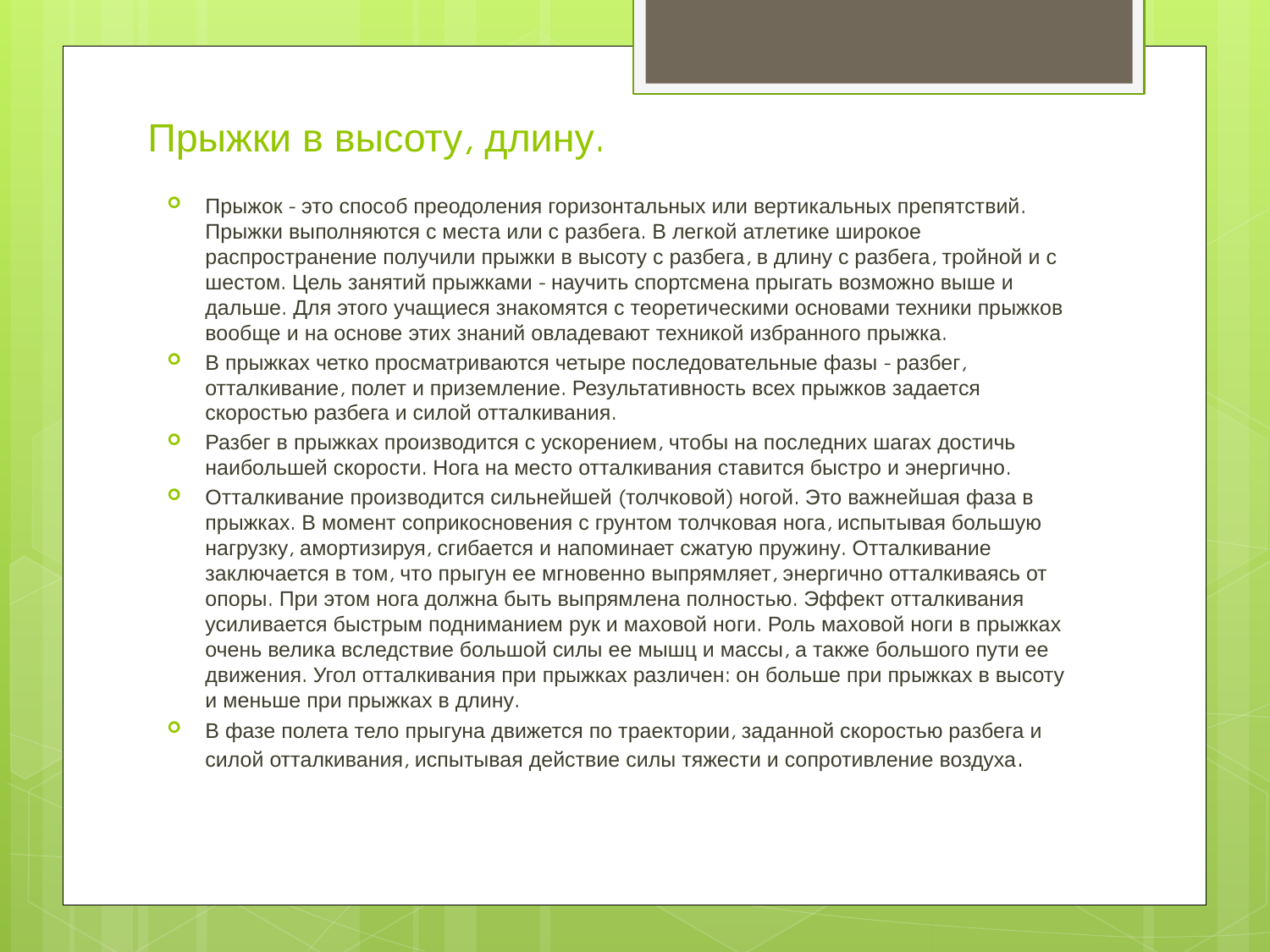

# Прыжки в высоту, длину.
Прыжок - это способ преодоления горизонтальных или вертикальных препятствий. Прыжки выполняются с места или с разбега. В легкой атлетике широкое распространение получили прыжки в высоту с разбега, в длину с разбега, тройной и с шестом. Цель занятий прыжками - научить спортсмена прыгать возможно выше и дальше. Для этого учащиеся знакомятся с теоретическими основами техники прыжков вообще и на основе этих знаний овладевают техникой избранного прыжка.
В прыжках четко просматриваются четыре последовательные фазы - разбег, отталкивание, полет и приземление. Результативность всех прыжков задается скоростью разбега и силой отталкивания.
Разбег в прыжках производится с ускорением, чтобы на последних шагах достичь наибольшей скорости. Нога на место отталкивания ставится быстро и энергично.
Отталкивание производится сильнейшей (толчковой) ногой. Это важнейшая фаза в прыжках. В момент соприкосновения с грунтом толчковая нога, испытывая большую нагрузку, амортизируя, сгибается и напоминает сжатую пружину. Отталкивание заключается в том, что прыгун ее мгновенно выпрямляет, энергично отталкиваясь от опоры. При этом нога должна быть выпрямлена полностью. Эффект отталкивания усиливается быстрым подниманием рук и маховой ноги. Роль маховой ноги в прыжках очень велика вследствие большой силы ее мышц и массы, а также большого пути ее движения. Угол отталкивания при прыжках различен: он больше при прыжках в высоту и меньше при прыжках в длину.
В фазе полета тело прыгуна движется по траектории, заданной скоростью разбега и силой отталкивания, испытывая действие силы тяжести и сопротивление воздуха.